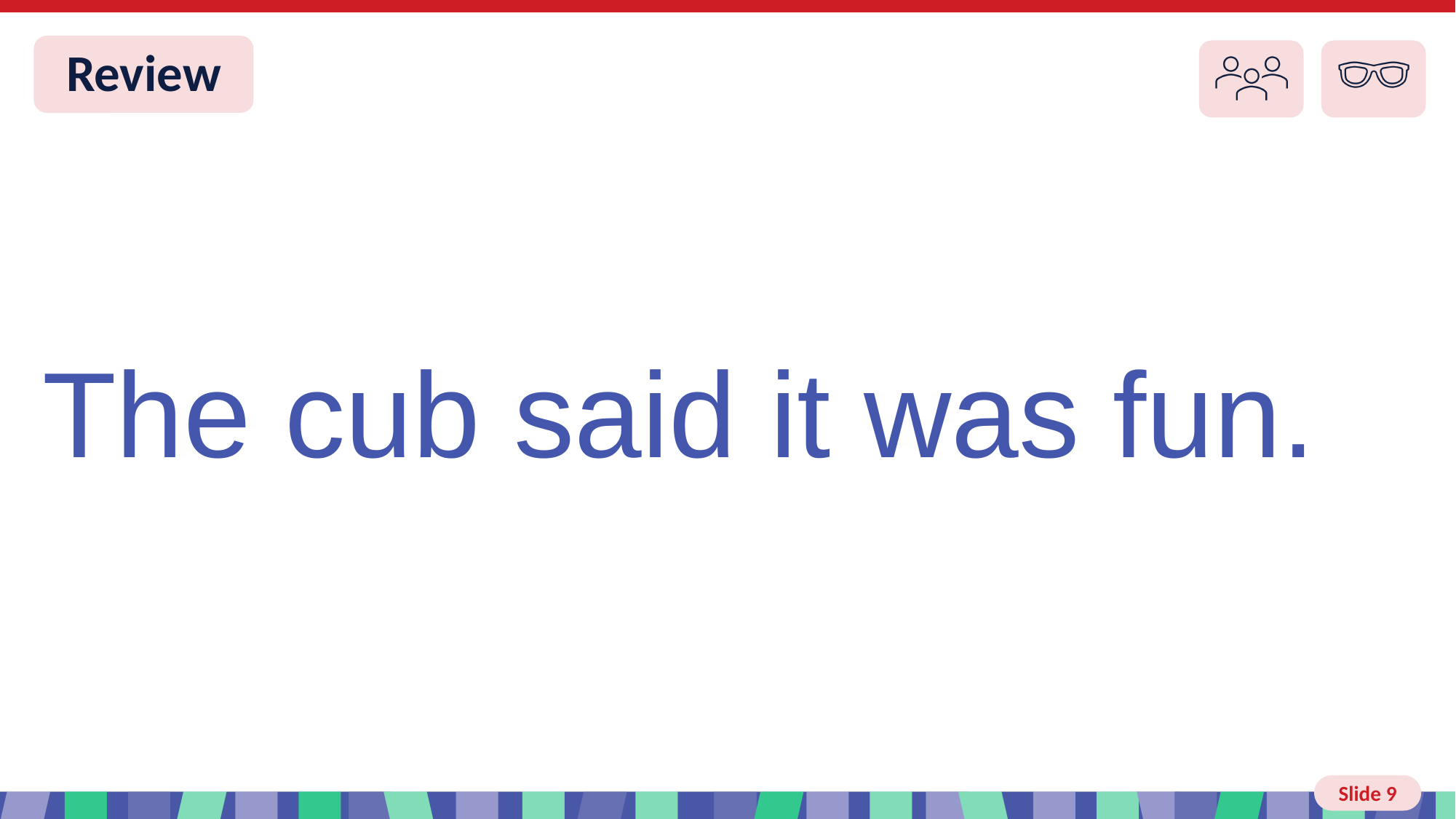

# Slide 9 Review
The cub said it was fun.